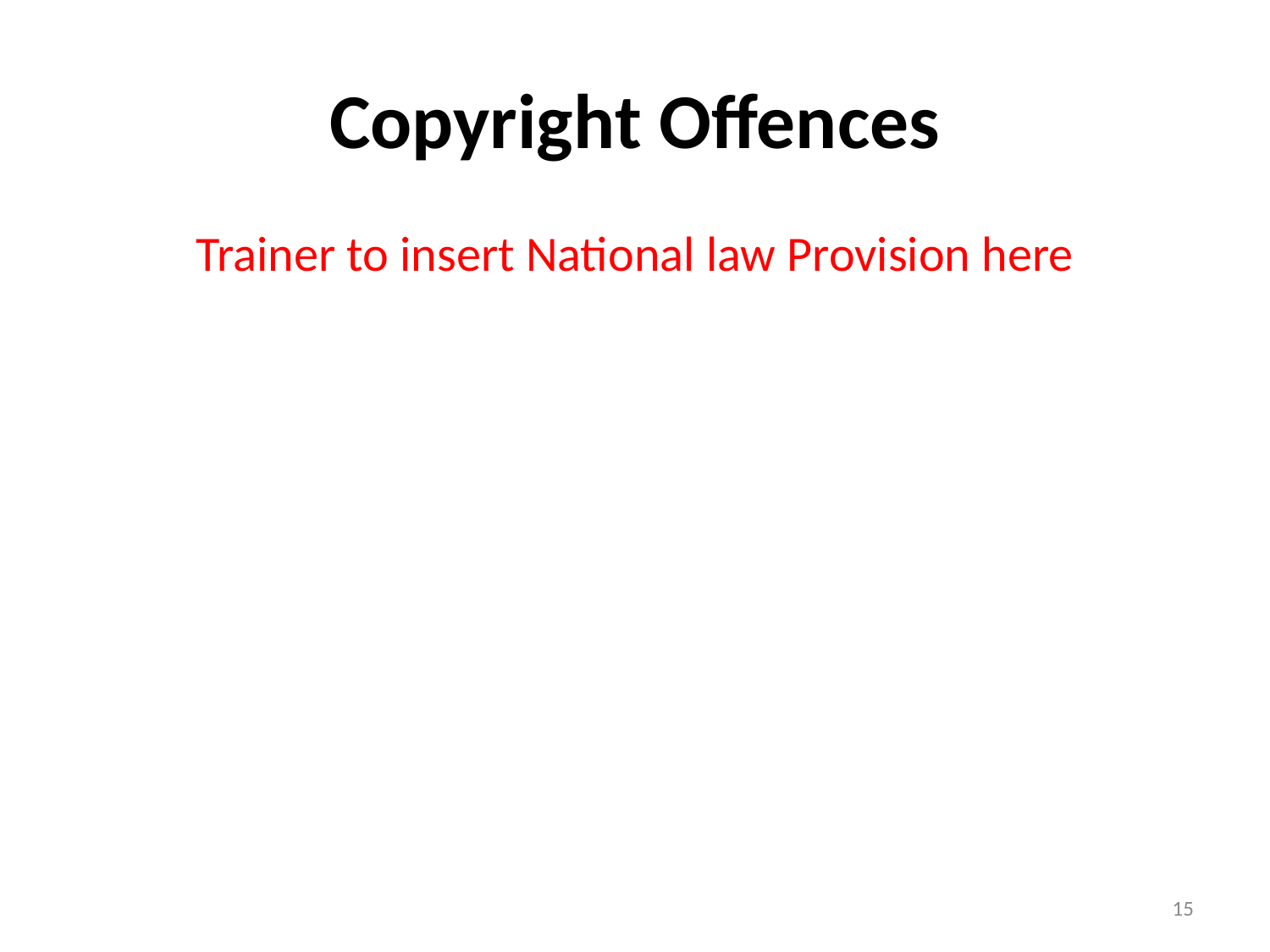

# Copyright Offences
Trainer to insert National law Provision here
15